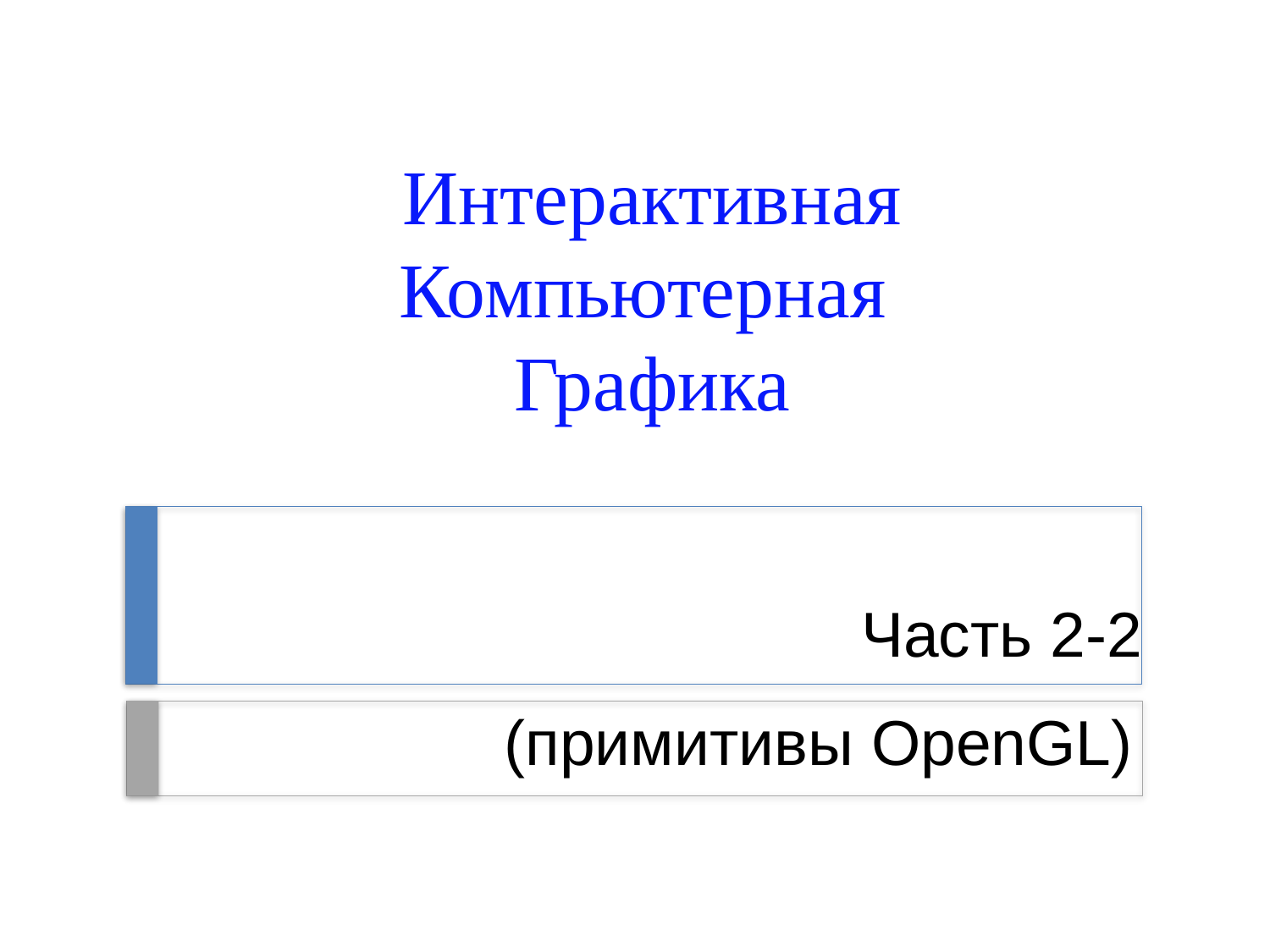

Интерактивная
Компьютерная
Графика
Часть 2-2
# (примитивы OpenGL)